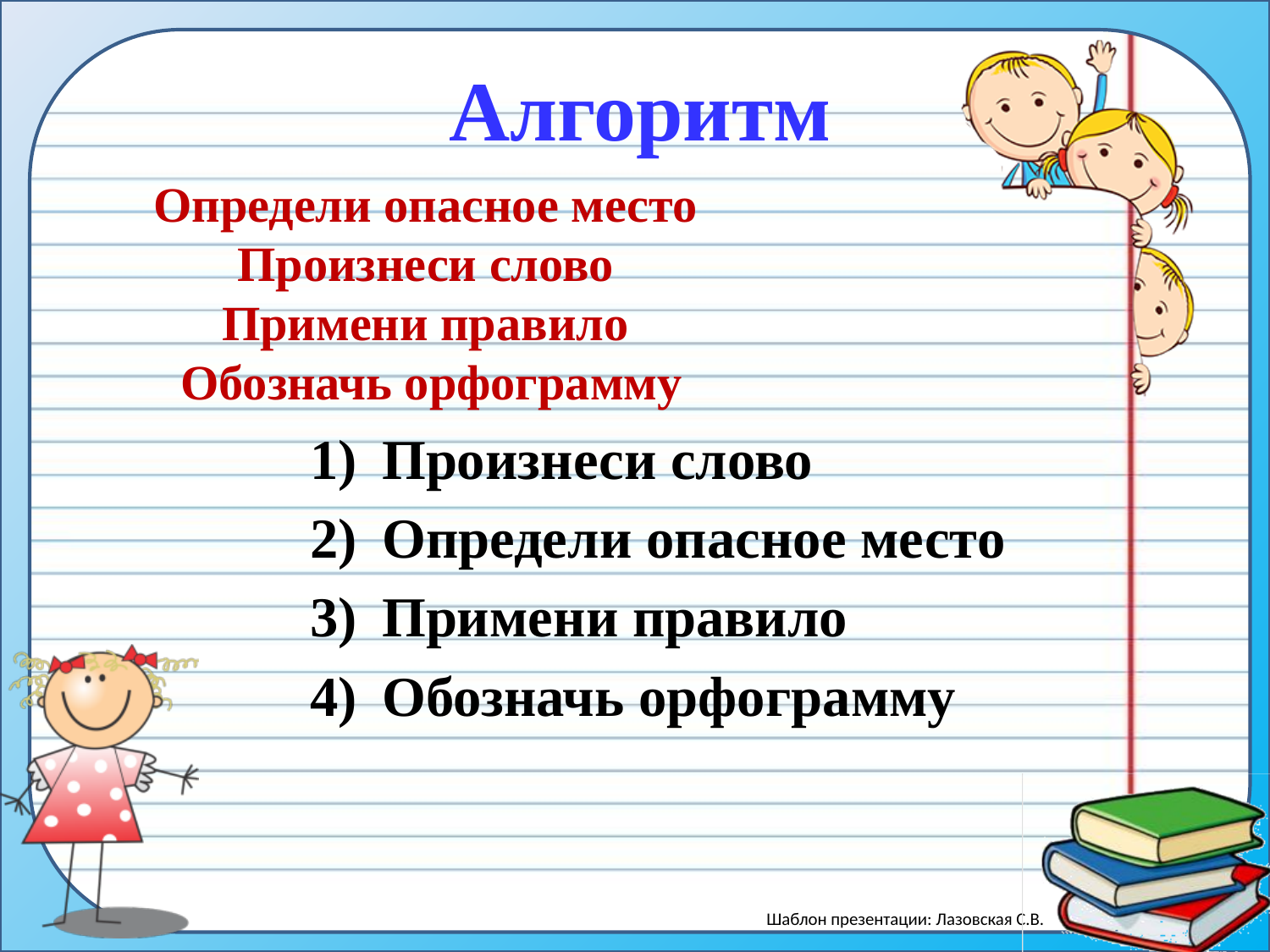

Алгоритм
# Определи опасное место Произнеси слово Примени правило Обозначь орфограмму
Произнеси слово
Определи опасное место
Примени правило
Обозначь орфограмму